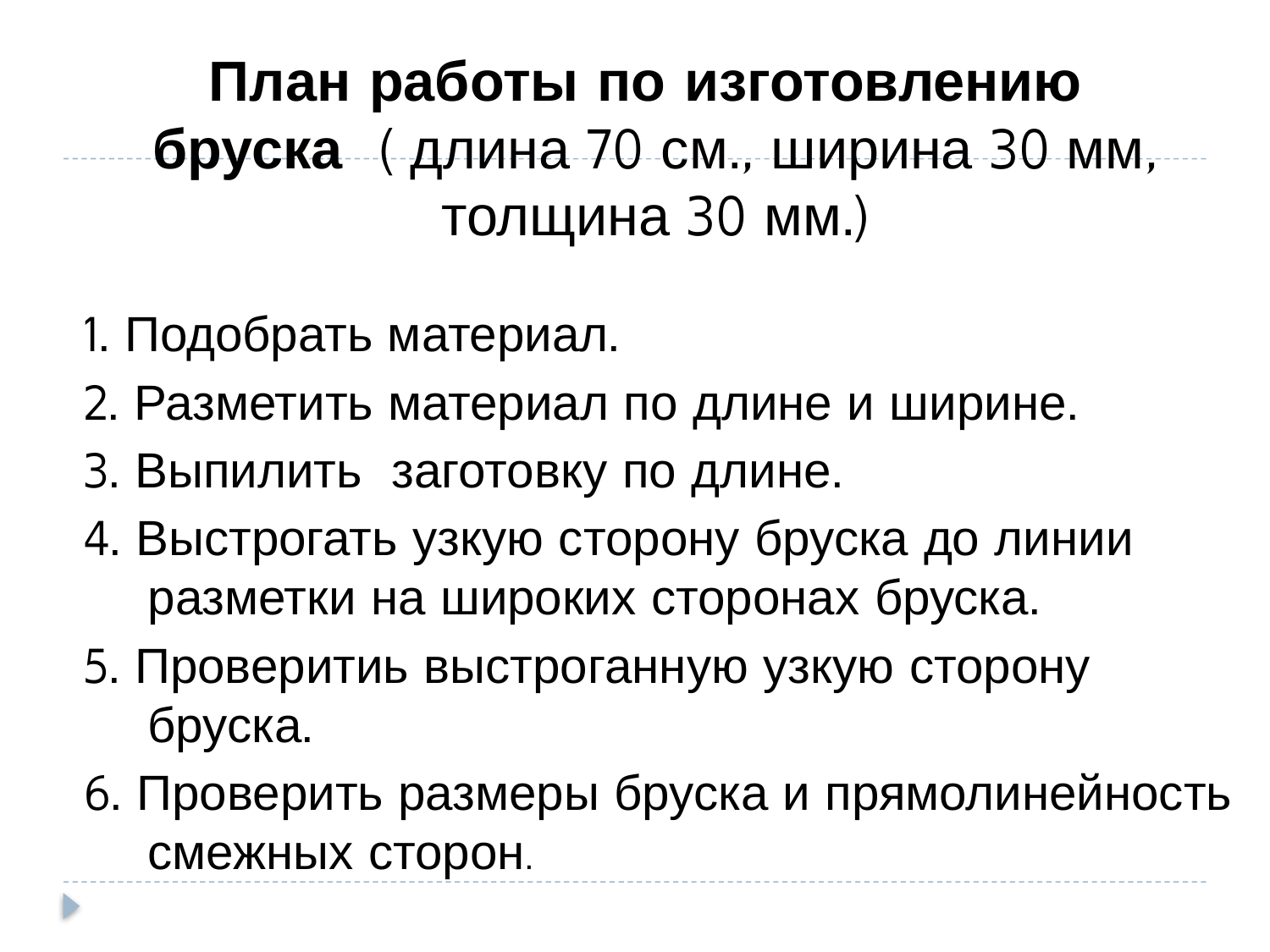

# План работы по изготовлению бруска  ( длина 70 см., ширина 30 мм, толщина 30 мм.)
1. Подобрать материал.
2. Разметить материал по длине и ширине.
3. Выпилить  заготовку по длине.
4. Выстрогать узкую сторону бруска до линии разметки на широких сторонах бруска.
5. Проверитиь выстроганную узкую сторону бруска.
6. Проверить размеры бруска и прямолинейность смежных сторон.